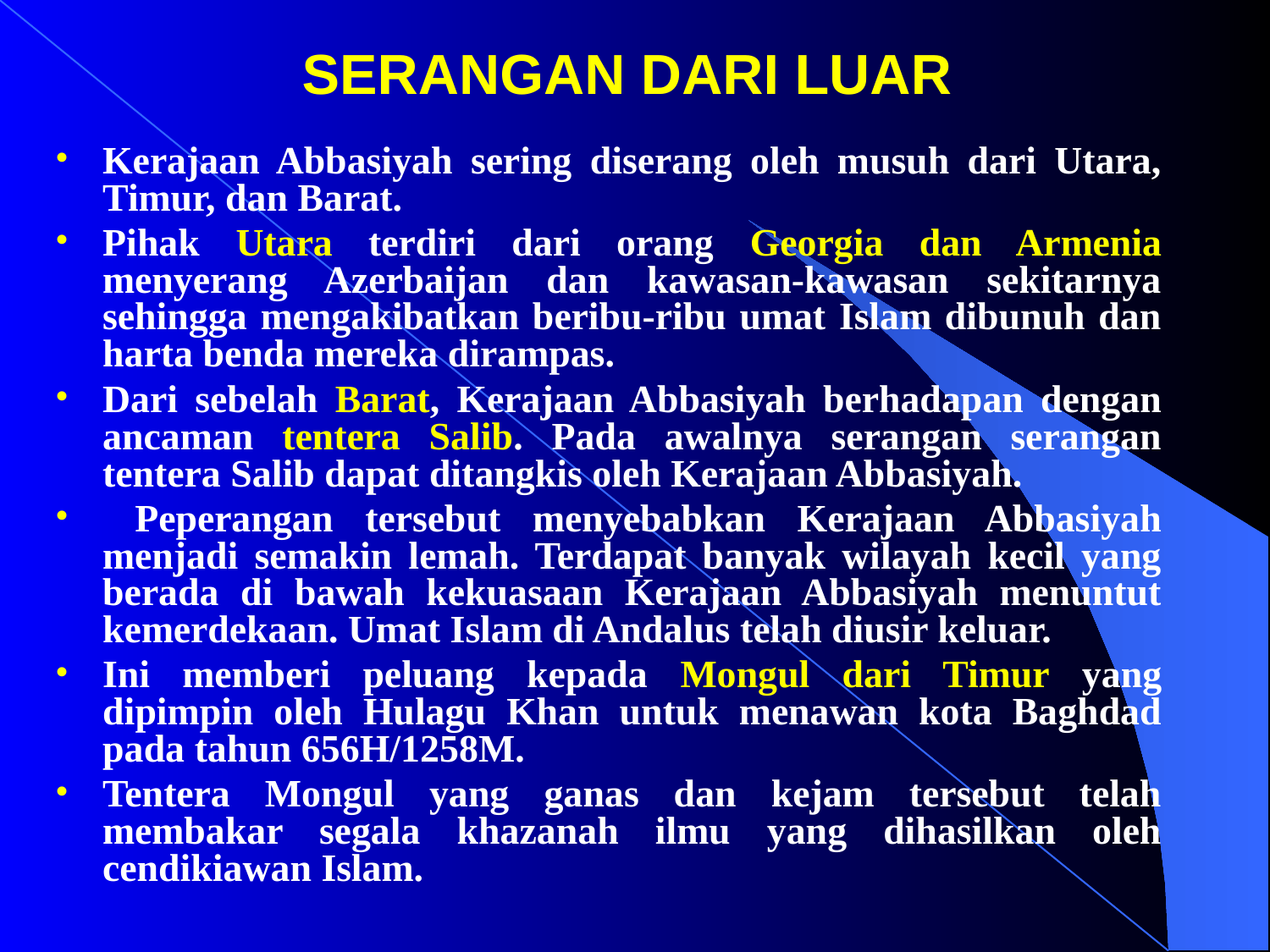

# SERANGAN DARI LUAR
Kerajaan Abbasiyah sering diserang oleh musuh dari Utara, Timur, dan Barat.
Pihak Utara terdiri dari orang Georgia dan Armenia menyerang Azerbaijan dan kawasan-kawasan sekitarnya sehingga mengakibatkan beribu-ribu umat Islam dibunuh dan harta benda mereka dirampas.
Dari sebelah Barat, Kerajaan Abbasiyah berhadapan dengan ancaman tentera Salib. Pada awalnya serangan serangan tentera Salib dapat ditangkis oleh Kerajaan Abbasiyah.
 Peperangan tersebut menyebabkan Kerajaan Abbasiyah menjadi semakin lemah. Terdapat banyak wilayah kecil yang berada di bawah kekuasaan Kerajaan Abbasiyah menuntut kemerdekaan. Umat Islam di Andalus telah diusir keluar.
Ini memberi peluang kepada Mongul dari Timur yang dipimpin oleh Hulagu Khan untuk menawan kota Baghdad pada tahun 656H/1258M.
Tentera Mongul yang ganas dan kejam tersebut telah membakar segala khazanah ilmu yang dihasilkan oleh cendikiawan Islam.